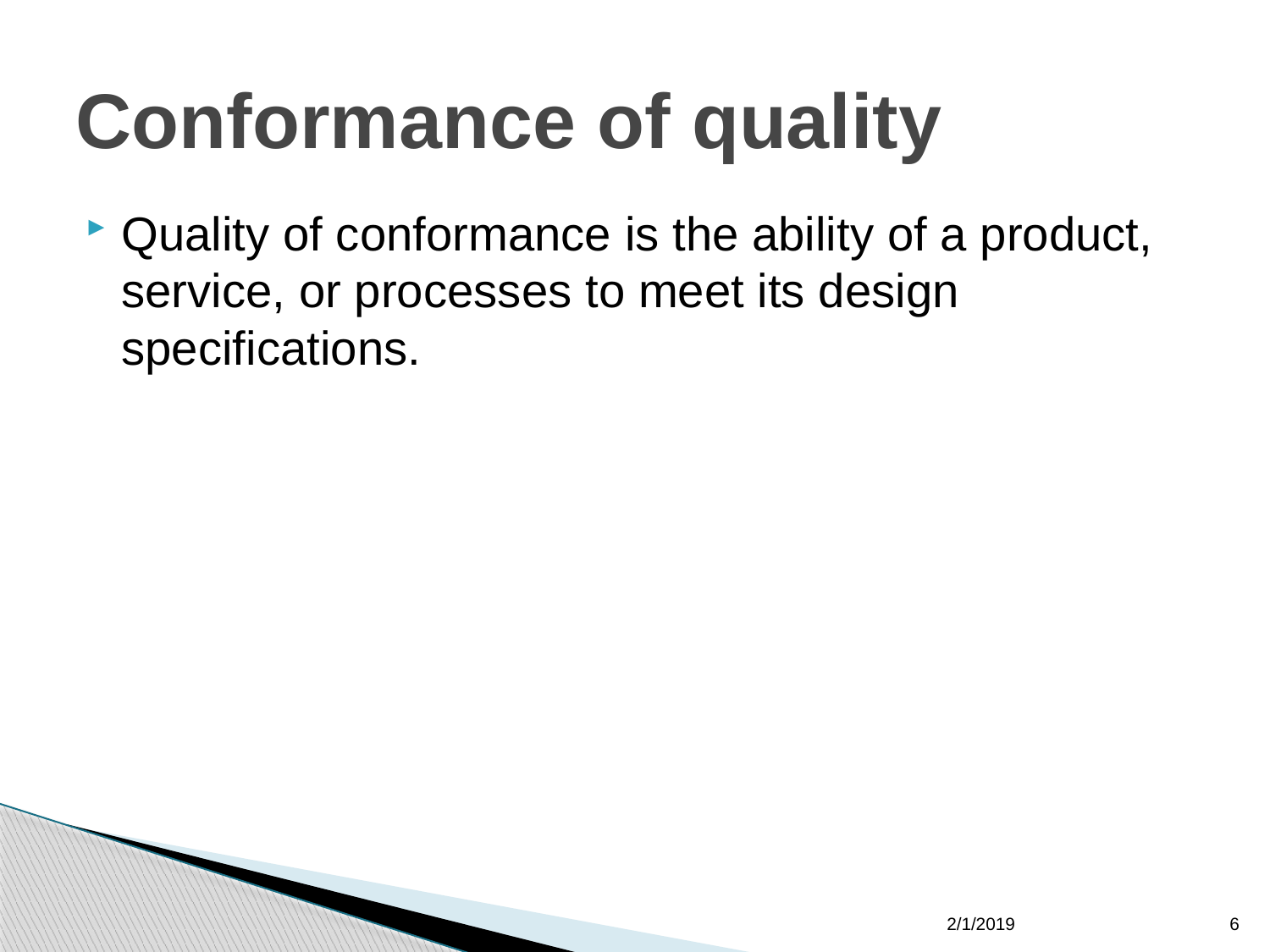

# Conformance of quality
Quality of conformance is the ability of a product, service, or processes to meet its design specifications.
2/1/2019
6